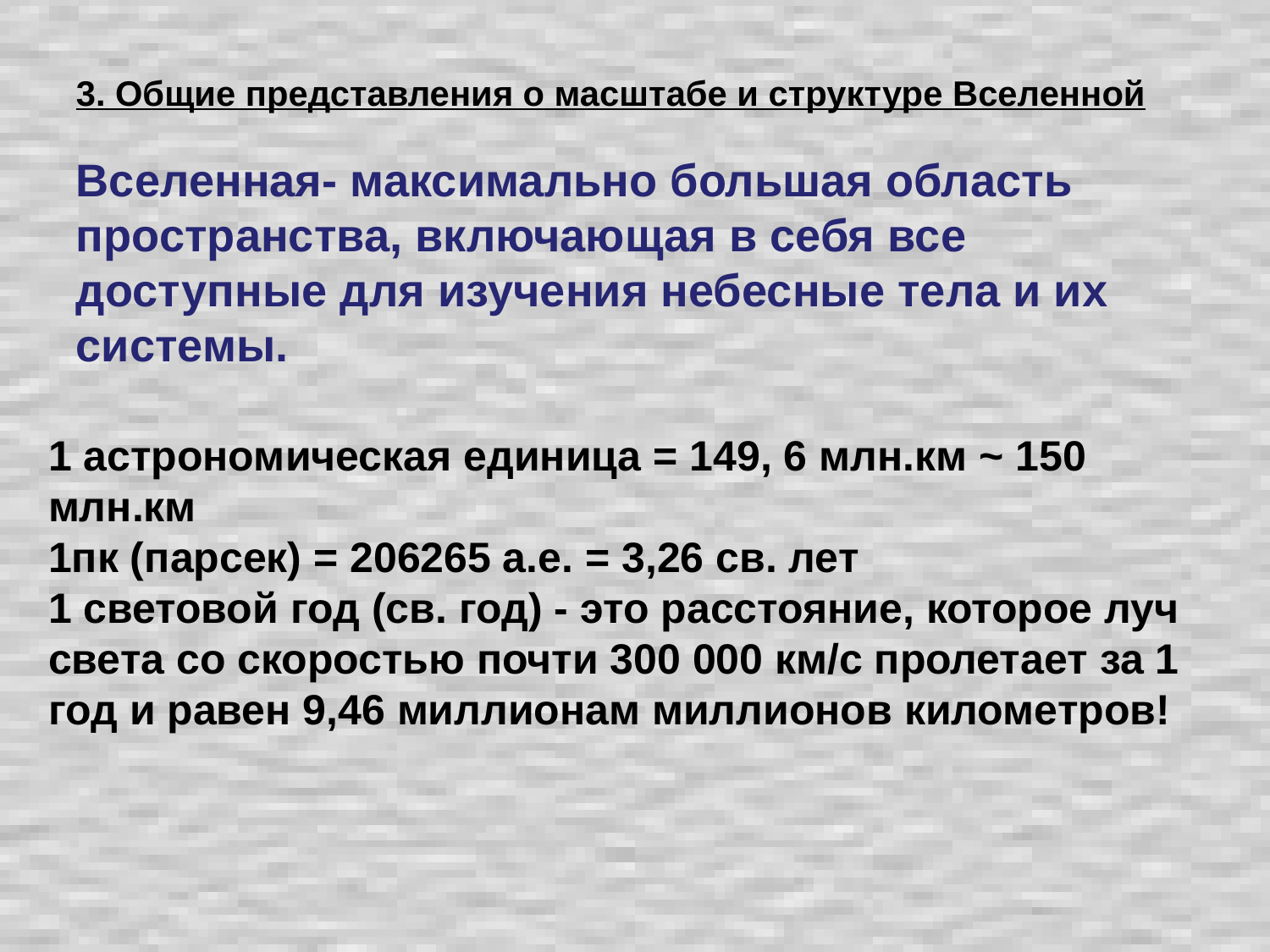

3. Общие представления о масштабе и структуре Вселенной
Вселенная- максимально большая область пространства, включающая в себя все доступные для изучения небесные тела и их системы.
1 астрономическая единица = 149, 6 млн.км ~ 150 млн.км
1пк (парсек) = 206265 а.е. = 3,26 св. лет
1 световой год (св. год) - это расстояние, которое луч света со скоростью почти 300 000 км/с пролетает за 1 год и равен 9,46 миллионам миллионов километров!